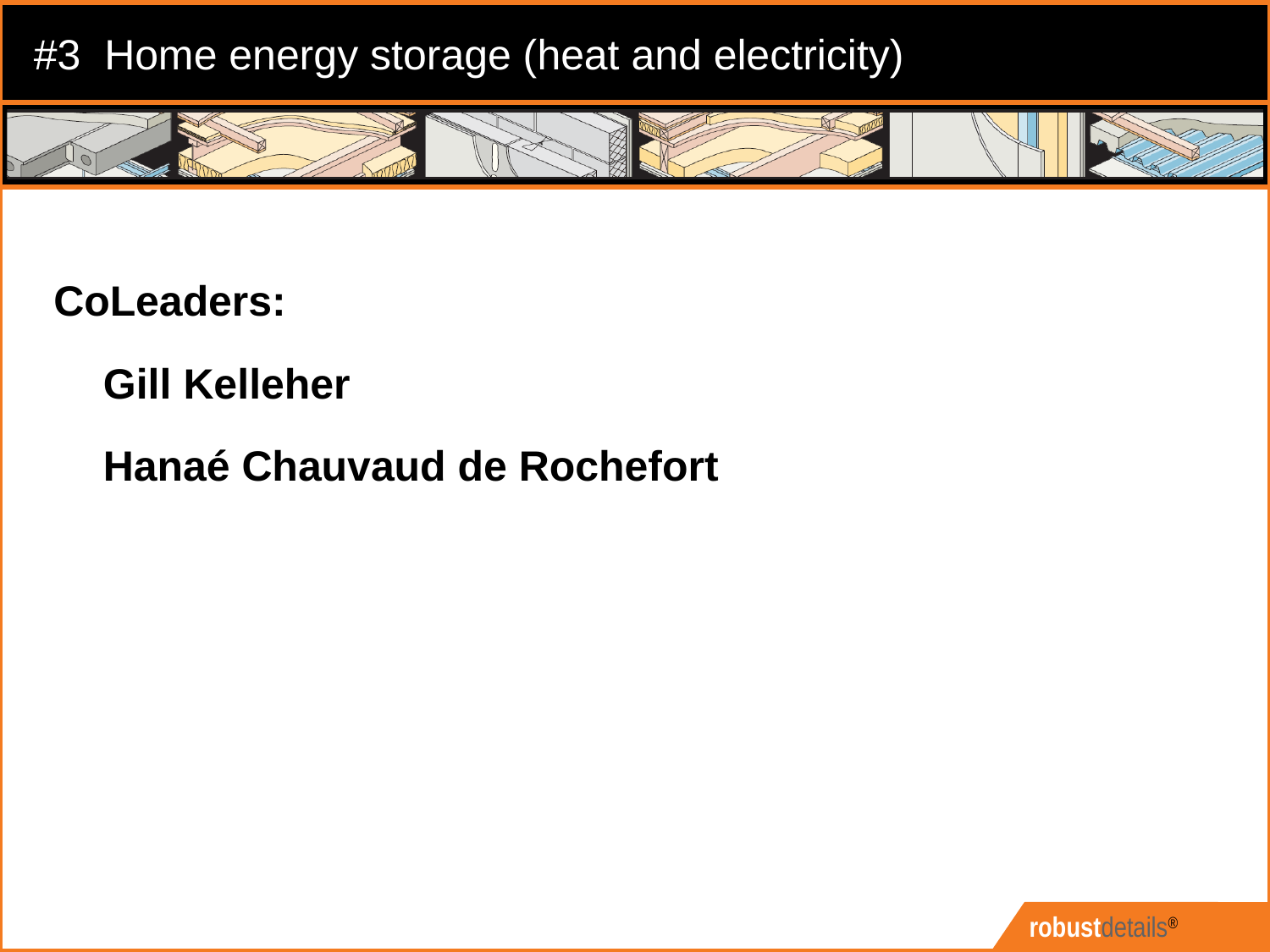

#3  Home energy storage (heat and electricity)
CoLeaders:
Gill Kelleher
Hanaé Chauvaud de Rochefort